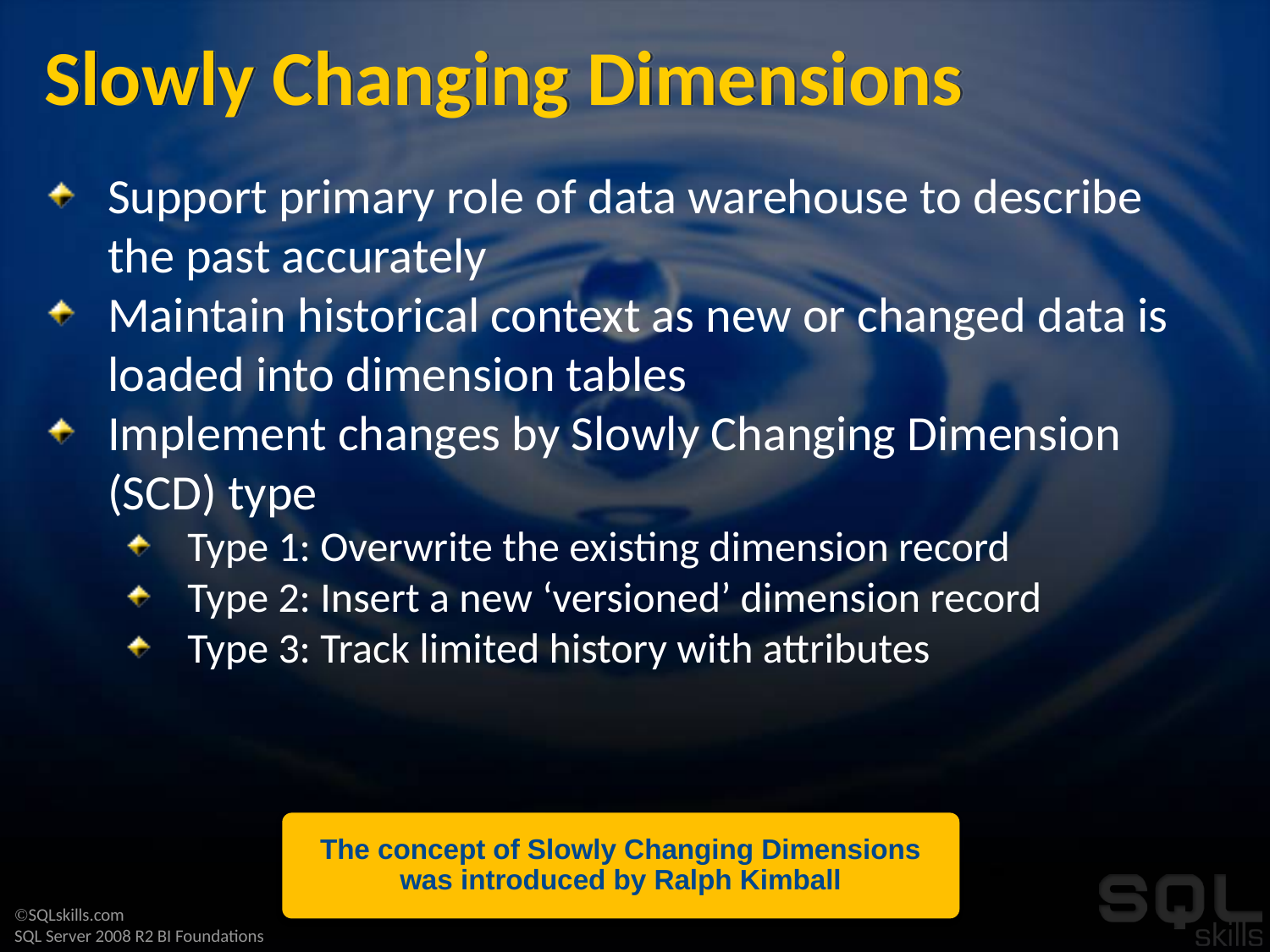

# Slowly Changing Dimensions
Support primary role of data warehouse to describe the past accurately
Maintain historical context as new or changed data is loaded into dimension tables
Implement changes by Slowly Changing Dimension (SCD) type
Type 1: Overwrite the existing dimension record
Type 2: Insert a new ‘versioned’ dimension record
Type 3: Track limited history with attributes
The concept of Slowly Changing Dimensions was introduced by Ralph Kimball